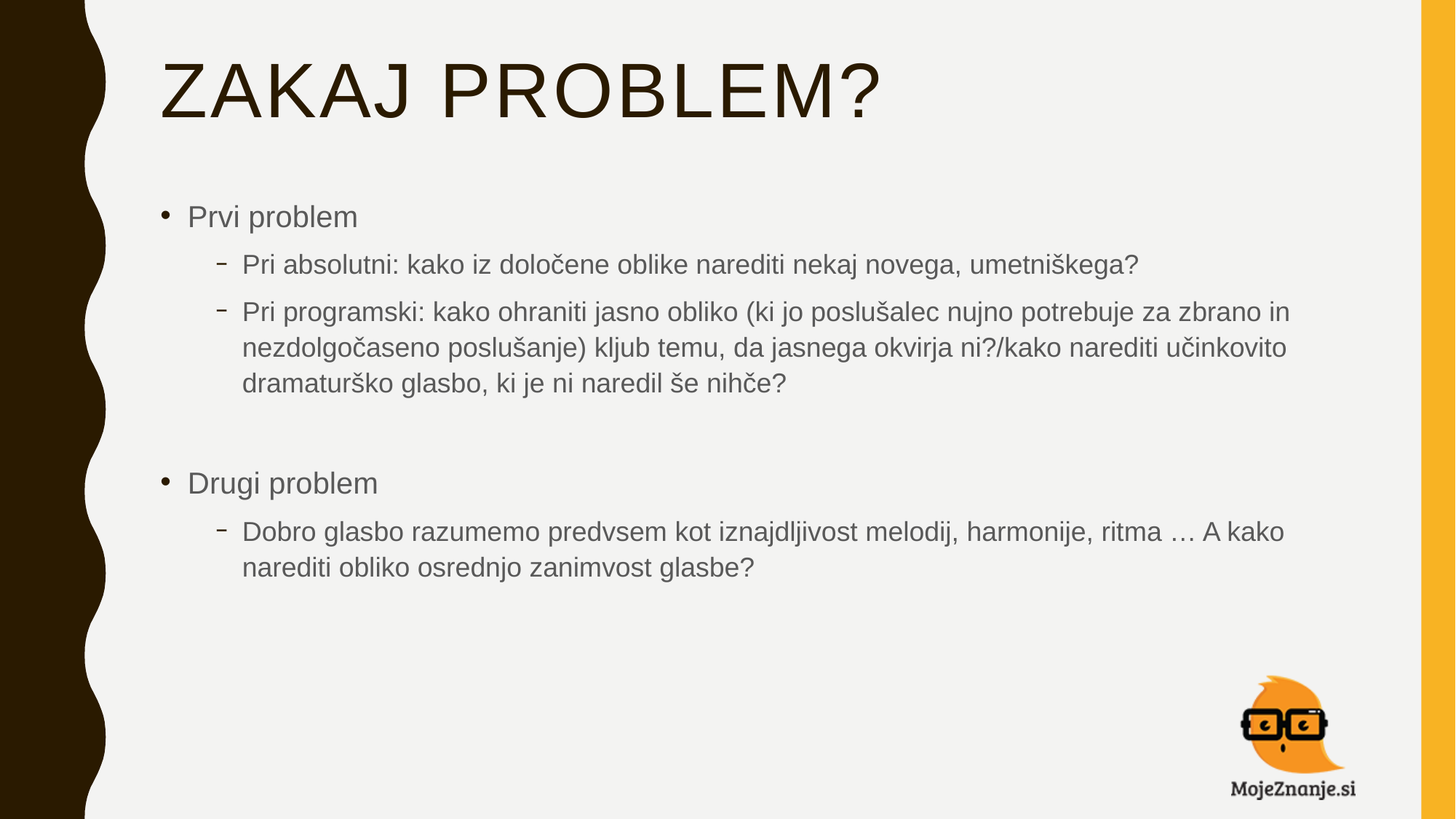

# Zakaj problem?
Prvi problem
Pri absolutni: kako iz določene oblike narediti nekaj novega, umetniškega?
Pri programski: kako ohraniti jasno obliko (ki jo poslušalec nujno potrebuje za zbrano in nezdolgočaseno poslušanje) kljub temu, da jasnega okvirja ni?/kako narediti učinkovito dramaturško glasbo, ki je ni naredil še nihče?

Drugi problem
Dobro glasbo razumemo predvsem kot iznajdljivost melodij, harmonije, ritma … A kako narediti obliko osrednjo zanimvost glasbe?